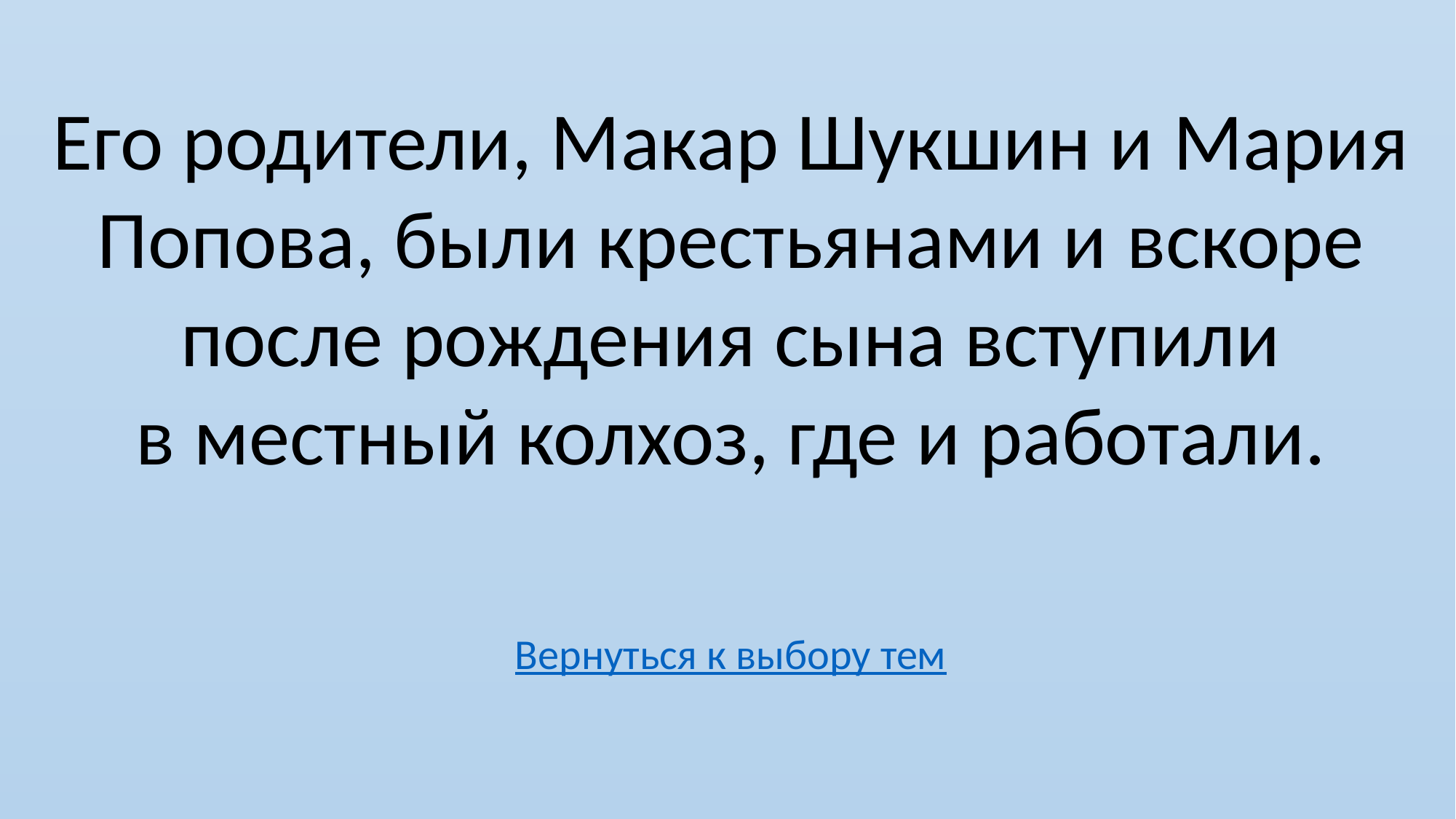

Его родители, Макар Шукшин и Мария Попова, были крестьянами и вскоре после рождения сына вступили в местный колхоз, где и работали.
Вернуться к выбору тем